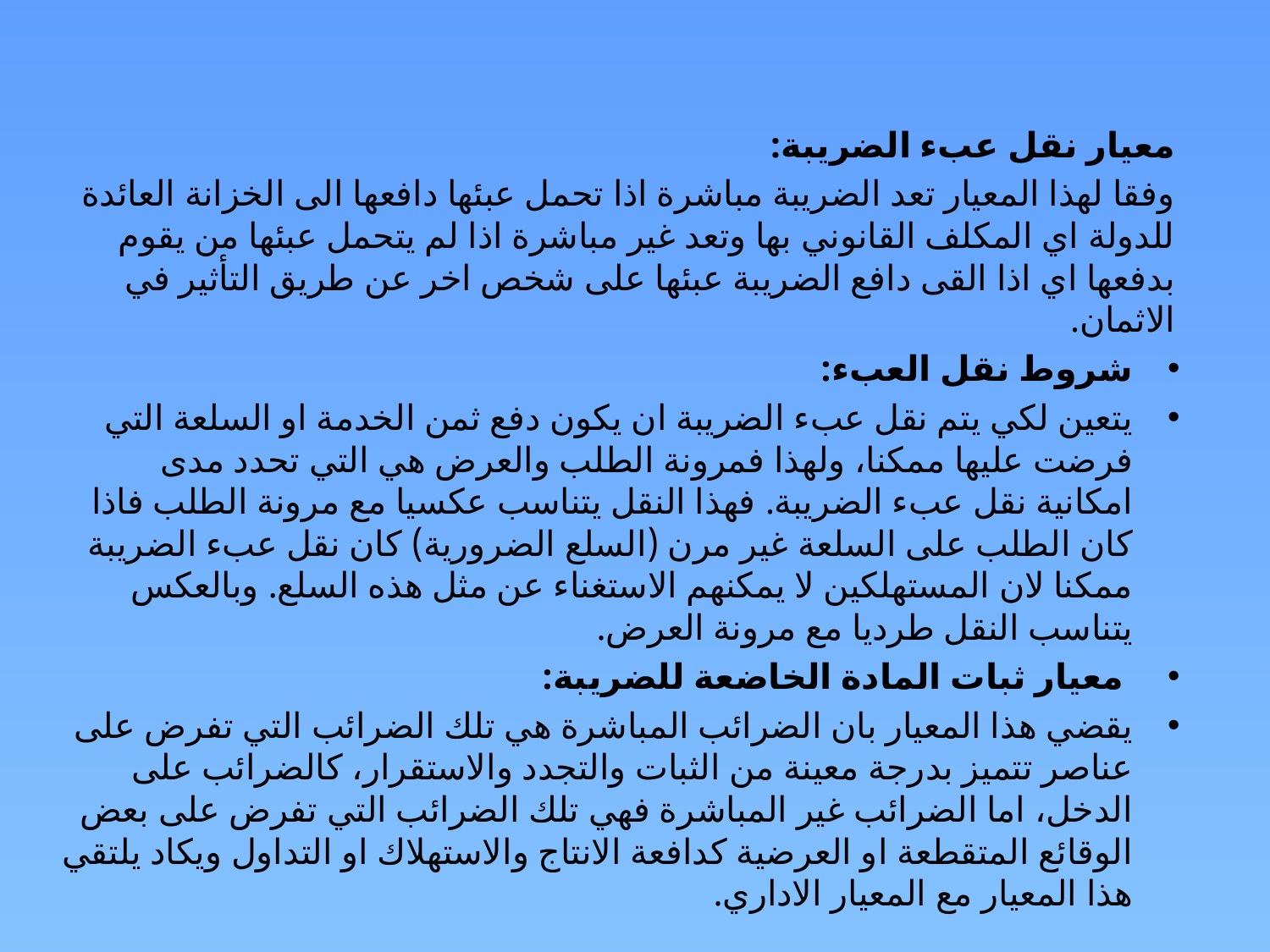

معيار نقل عبء الضريبة:
وفقا لهذا المعيار تعد الضريبة مباشرة اذا تحمل عبئها دافعها الى الخزانة العائدة للدولة اي المكلف القانوني بها وتعد غير مباشرة اذا لم يتحمل عبئها من يقوم بدفعها اي اذا القى دافع الضريبة عبئها على شخص اخر عن طريق التأثير في الاثمان.
شروط نقل العبء:
يتعين لكي يتم نقل عبء الضريبة ان يكون دفع ثمن الخدمة او السلعة التي فرضت عليها ممكنا، ولهذا فمرونة الطلب والعرض هي التي تحدد مدى امكانية نقل عبء الضريبة. فهذا النقل يتناسب عكسيا مع مرونة الطلب فاذا كان الطلب على السلعة غير مرن (السلع الضرورية) كان نقل عبء الضريبة ممكنا لان المستهلكين لا يمكنهم الاستغناء عن مثل هذه السلع. وبالعكس يتناسب النقل طرديا مع مرونة العرض.
 معيار ثبات المادة الخاضعة للضريبة:
يقضي هذا المعيار بان الضرائب المباشرة هي تلك الضرائب التي تفرض على عناصر تتميز بدرجة معينة من الثبات والتجدد والاستقرار، كالضرائب على الدخل، اما الضرائب غير المباشرة فهي تلك الضرائب التي تفرض على بعض الوقائع المتقطعة او العرضية كدافعة الانتاج والاستهلاك او التداول ويكاد يلتقي هذا المعيار مع المعيار الاداري.